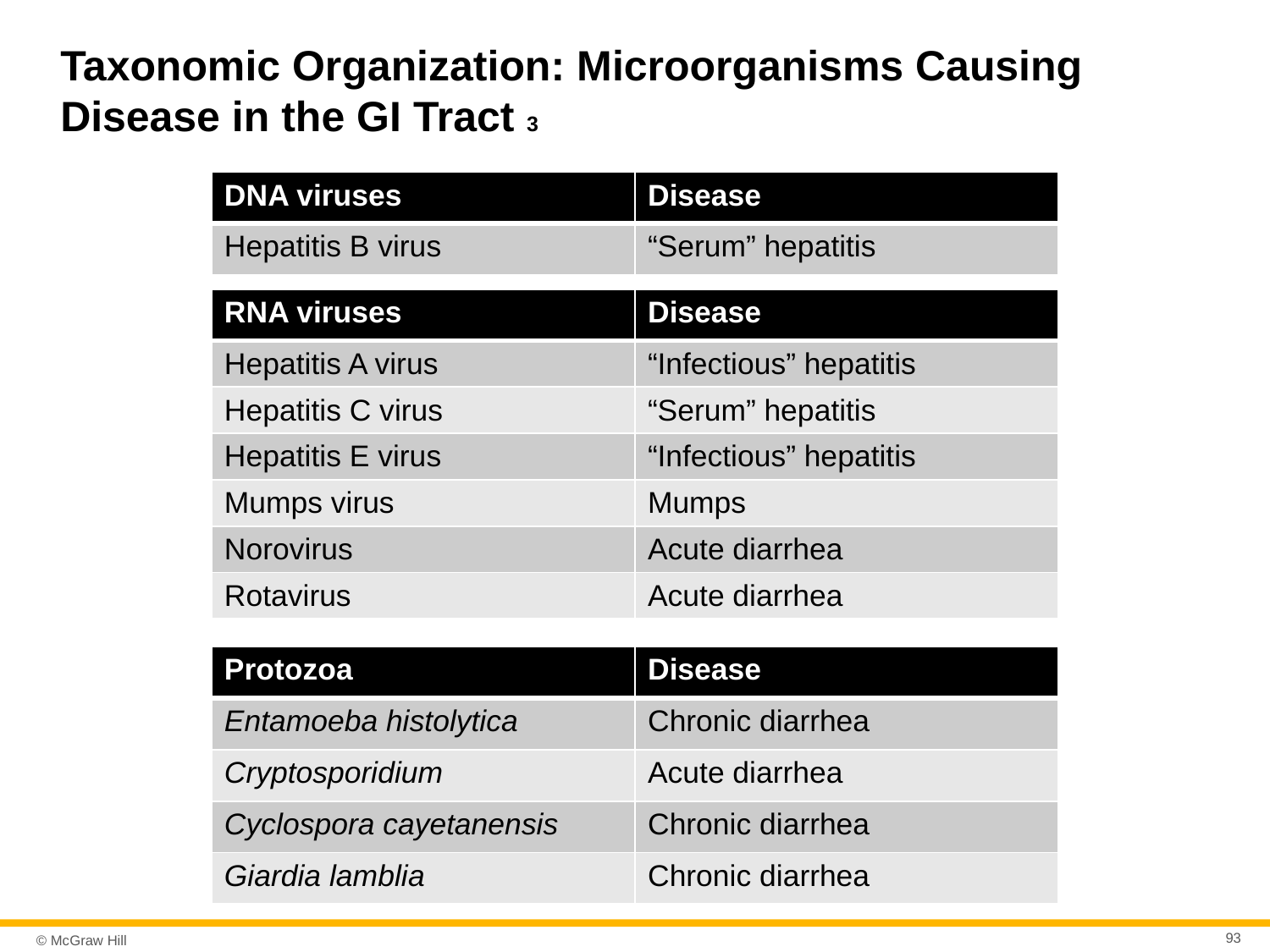

# Taxonomic Organization: Microorganisms Causing Disease in the GI Tract 3
| DNA viruses | Disease |
| --- | --- |
| Hepatitis B virus | “Serum” hepatitis |
| RNA viruses | Disease |
| --- | --- |
| Hepatitis A virus | “Infectious” hepatitis |
| Hepatitis C virus | “Serum” hepatitis |
| Hepatitis E virus | “Infectious” hepatitis |
| Mumps virus | Mumps |
| Norovirus | Acute diarrhea |
| Rotavirus | Acute diarrhea |
| Protozoa | Disease |
| --- | --- |
| Entamoeba histolytica | Chronic diarrhea |
| Cryptosporidium | Acute diarrhea |
| Cyclospora cayetanensis | Chronic diarrhea |
| Giardia lamblia | Chronic diarrhea |